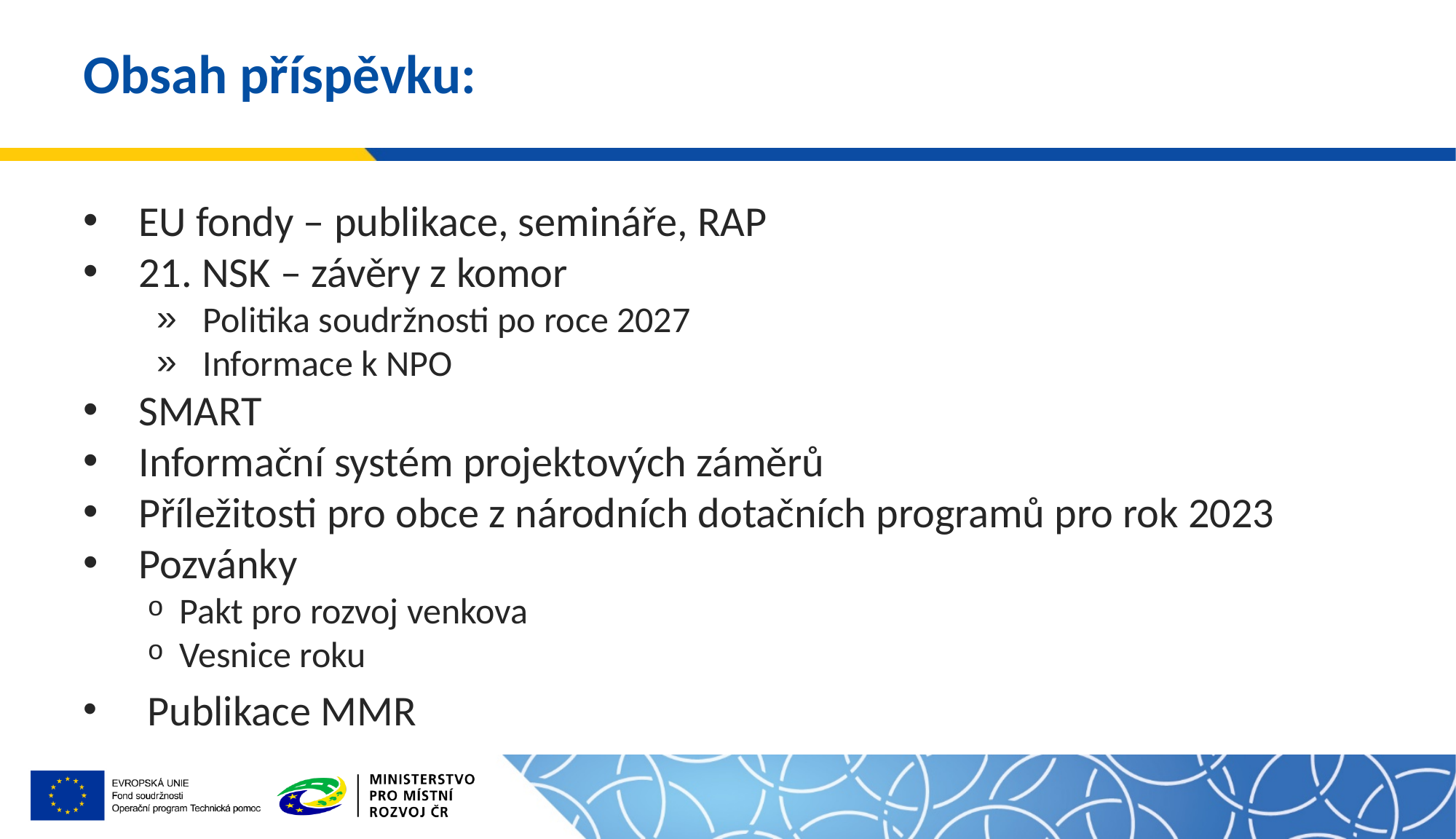

# Obsah příspěvku:
EU fondy – publikace, semináře, RAP
21. NSK – závěry z komor
Politika soudržnosti po roce 2027
Informace k NPO
SMART
Informační systém projektových záměrů
Příležitosti pro obce z národních dotačních programů pro rok 2023
Pozvánky
Pakt pro rozvoj venkova
Vesnice roku
 Publikace MMR